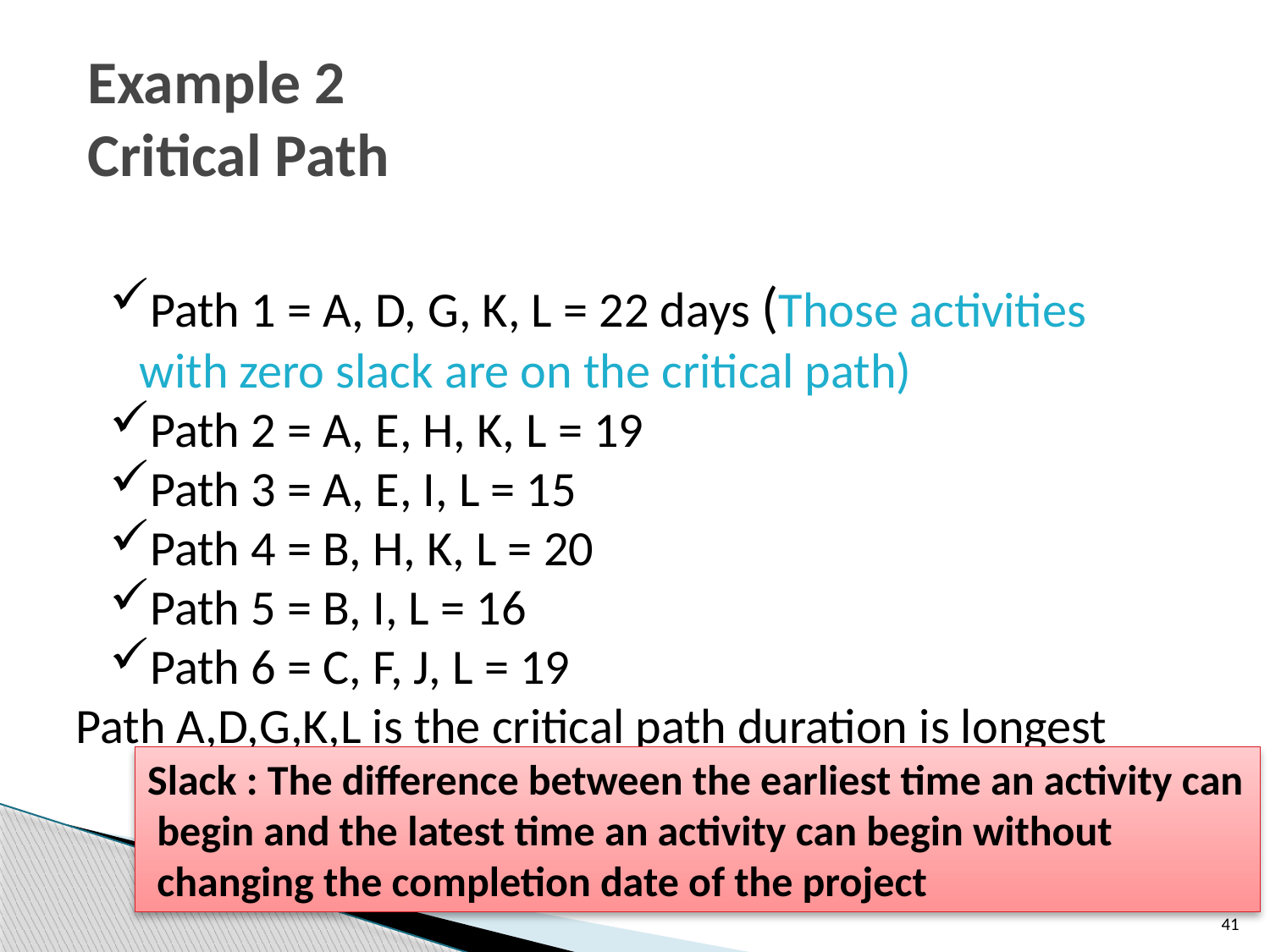

# Example 2 Critical Path

Path 1 = A, D, G, K, L = 22 days (Those activities with zero slack are on the critical path)
Path 2 = A, E, H, K, L = 19
Path 3 = A, E, I, L = 15
Path 4 = B, H, K, L = 20
Path 5 = B, I, L = 16
Path 6 = C, F, J, L = 19
Path A,D,G,K,L is the critical path duration is longest

Slack : The difference between the earliest time an activity can
 begin and the latest time an activity can begin without
 changing the completion date of the project
 6 - 41